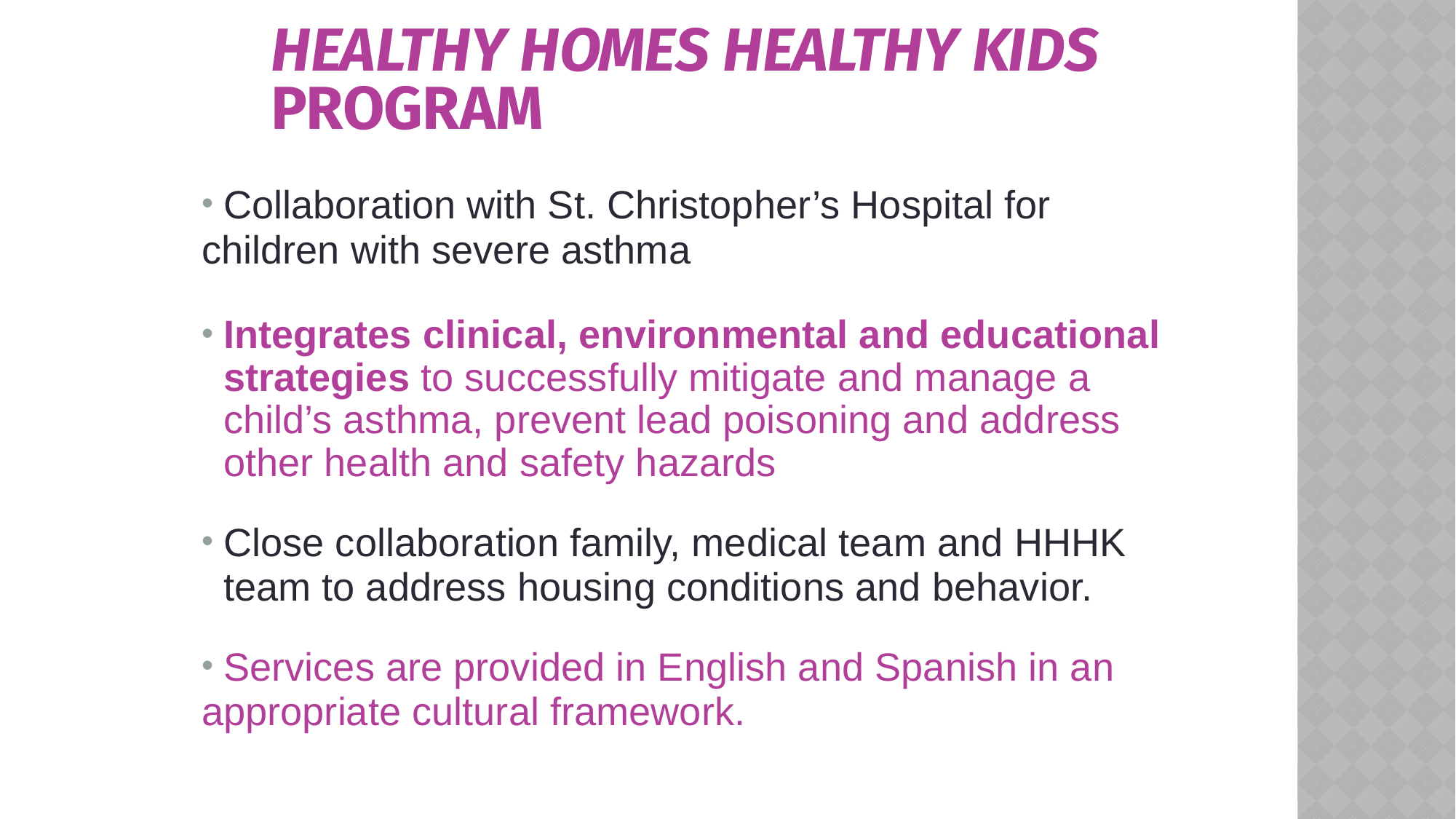

# Healthy Homes Healthy Kids Program
Collaboration with St. Christopher’s Hospital for
children with severe asthma

Integrates clinical, environmental and educational strategies to successfully mitigate and manage a child’s asthma, prevent lead poisoning and address other health and safety hazards
Close collaboration family, medical team and HHHK team to address housing conditions and behavior.
Services are provided in English and Spanish in an
appropriate cultural framework.